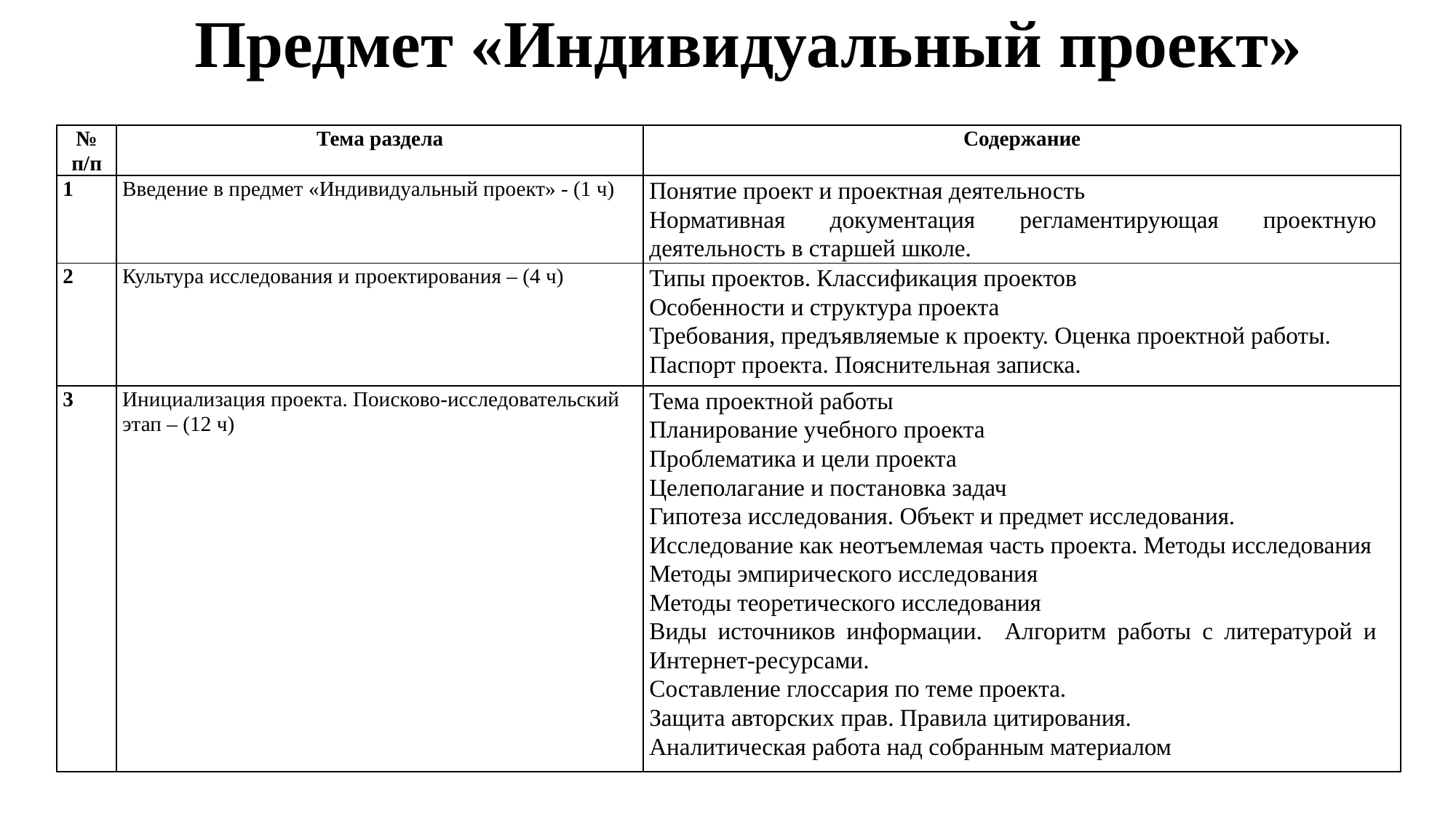

# Предмет «Индивидуальный проект»
| № п/п | Тема раздела | Содержание |
| --- | --- | --- |
| 1 | Введение в предмет «Индивидуальный проект» - (1 ч) | Понятие проект и проектная деятельность Нормативная документация регламентирующая проектную деятельность в старшей школе. |
| 2 | Культура исследования и проектирования – (4 ч) | Типы проектов. Классификация проектов Особенности и структура проекта Требования, предъявляемые к проекту. Оценка проектной работы. Паспорт проекта. Пояснительная записка. |
| 3 | Инициализация проекта. Поисково-исследовательский этап – (12 ч) | Тема проектной работы Планирование учебного проекта Проблематика и цели проекта Целеполагание и постановка задач Гипотеза исследования. Объект и предмет исследования. Исследование как неотъемлемая часть проекта. Методы исследования Методы эмпирического исследования Методы теоретического исследования Виды источников информации. Алгоритм работы с литературой и Интернет-ресурсами. Составление глоссария по теме проекта. Защита авторских прав. Правила цитирования. Аналитическая работа над собранным материалом |